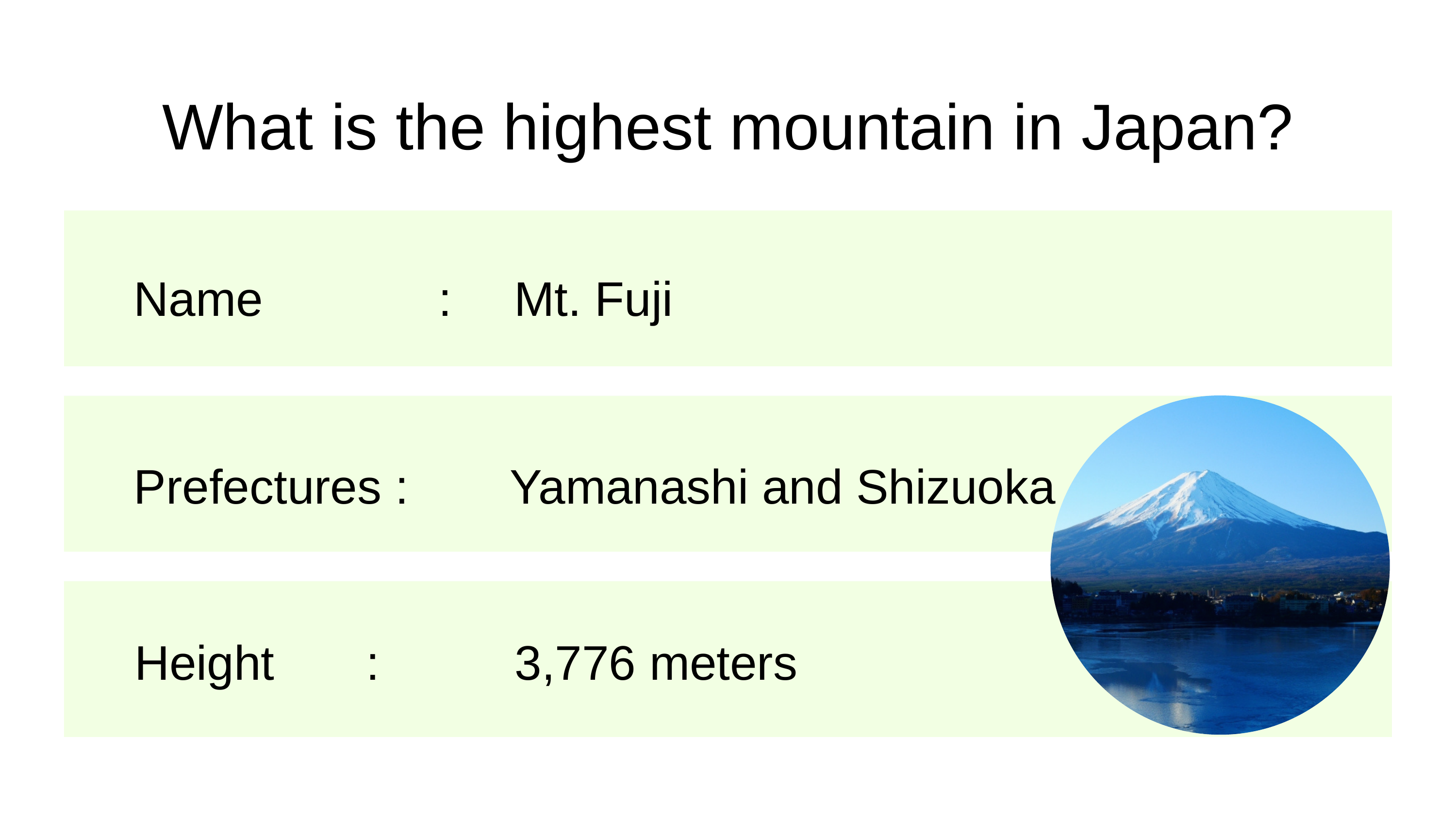

What is the highest mountain in Japan?

Name			 :
Mt. Fuji

Prefectures :
Yamanashi and Shizuoka

Height		 :
3,776 meters